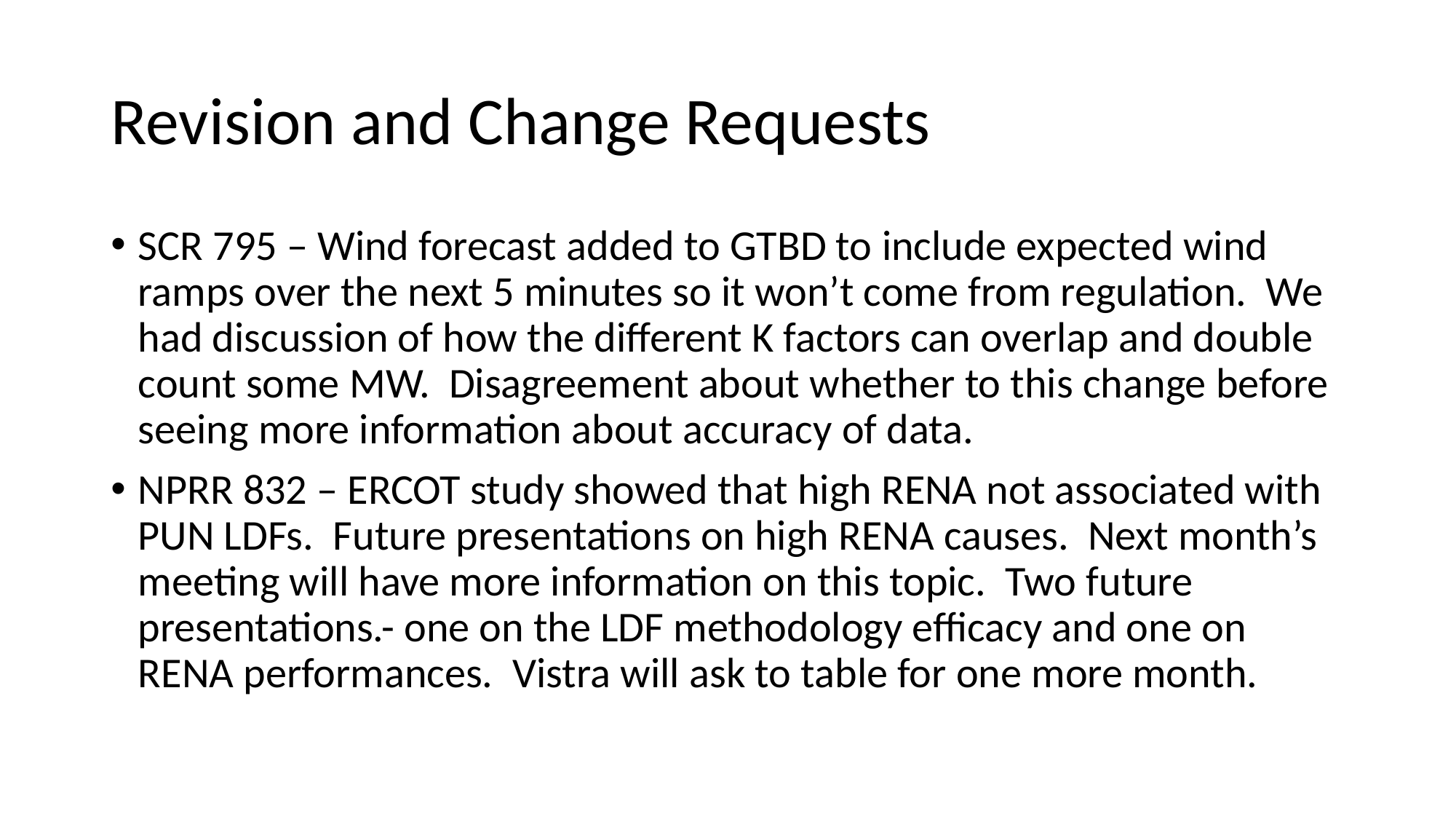

# Revision and Change Requests
SCR 795 – Wind forecast added to GTBD to include expected wind ramps over the next 5 minutes so it won’t come from regulation.  We had discussion of how the different K factors can overlap and double count some MW.  Disagreement about whether to this change before seeing more information about accuracy of data.
NPRR 832 – ERCOT study showed that high RENA not associated with PUN LDFs.  Future presentations on high RENA causes.  Next month’s meeting will have more information on this topic.  Two future presentations.- one on the LDF methodology efficacy and one on RENA performances.  Vistra will ask to table for one more month.